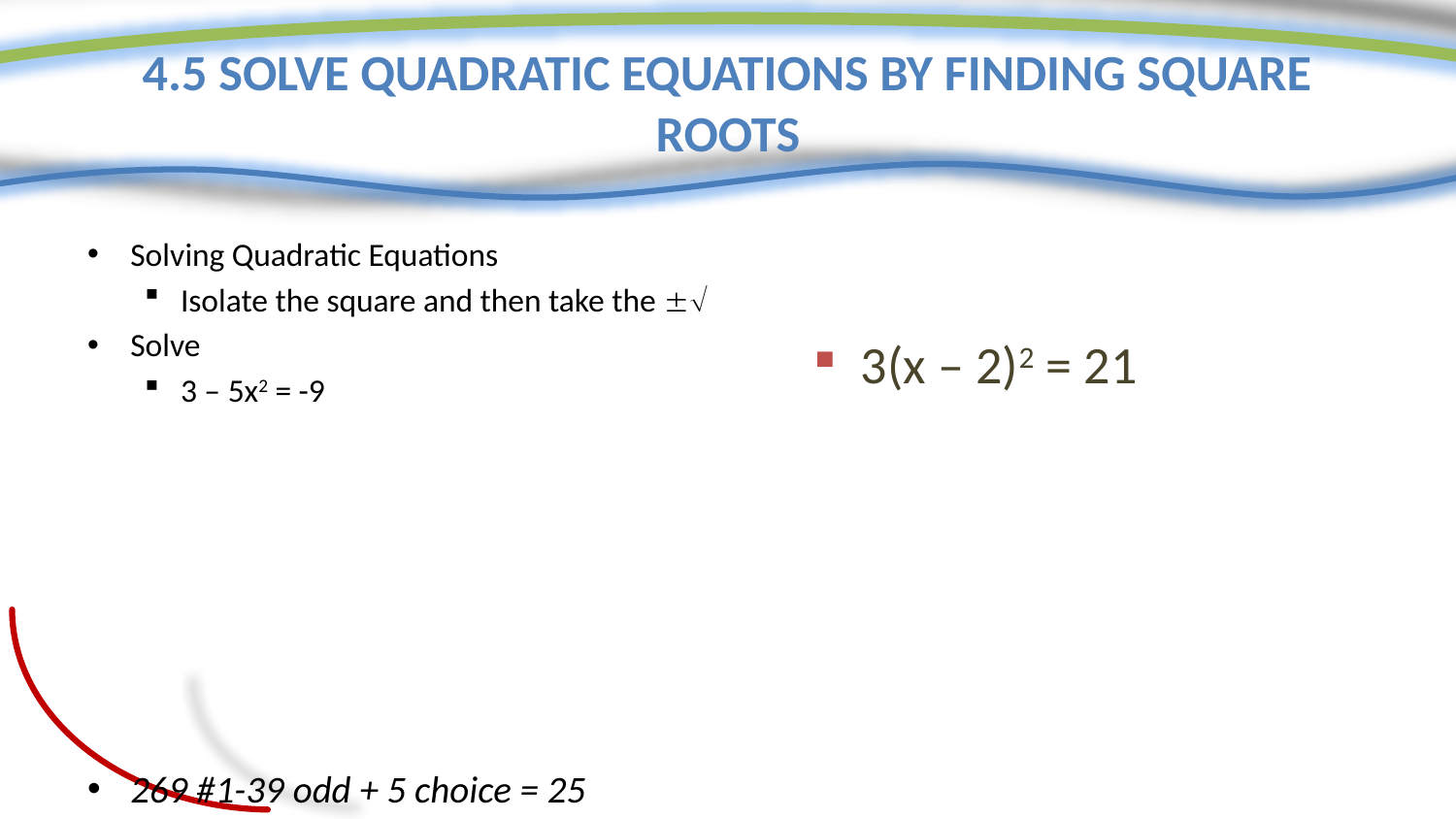

# 4.5 Solve Quadratic Equations by Finding Square Roots
Solving Quadratic Equations
Isolate the square and then take the ±√
Solve
3 – 5x2 = -9

269 #1-39 odd + 5 choice = 25

3(x – 2)2 = 21